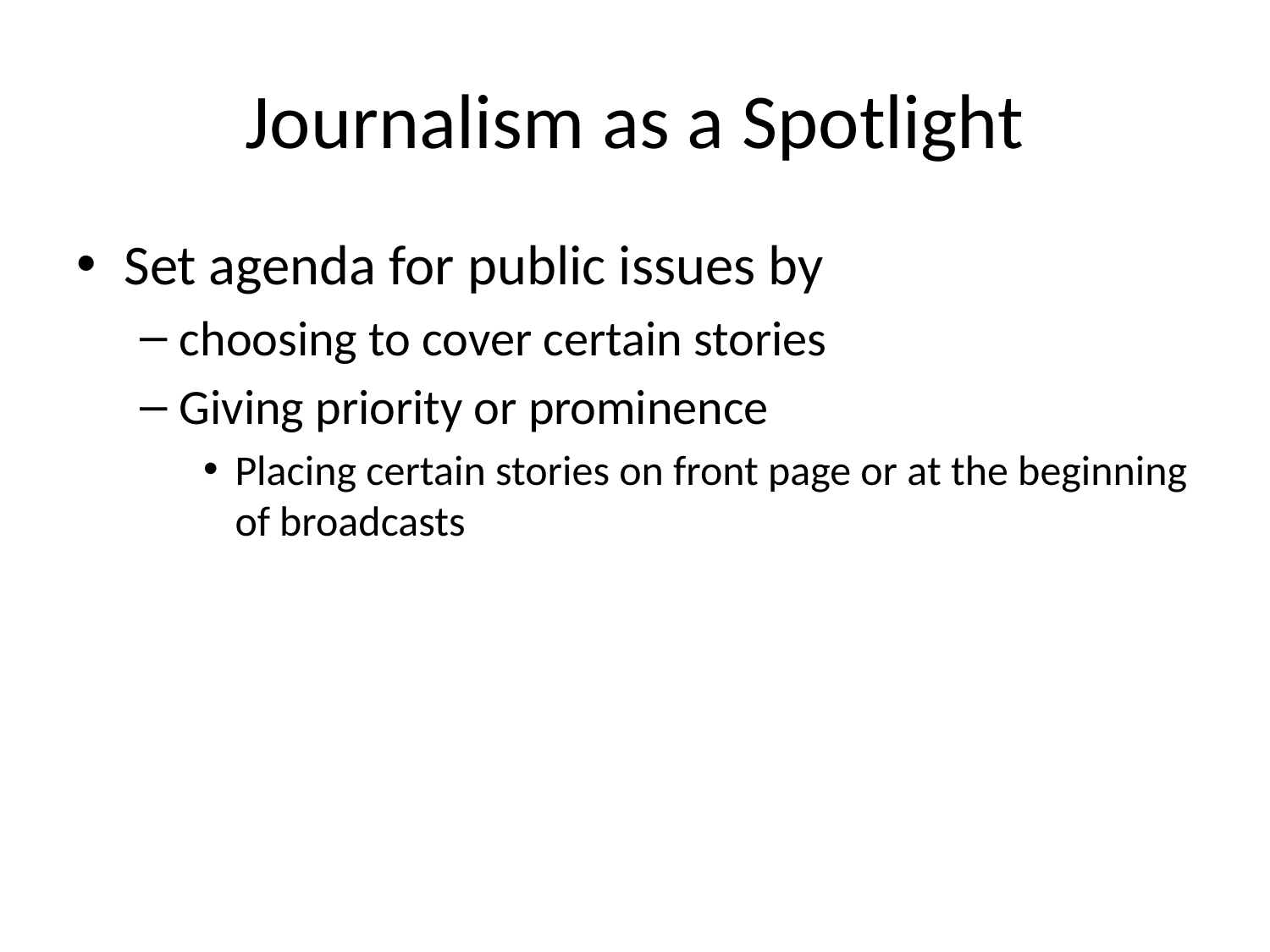

# Journalism as a Spotlight
Set agenda for public issues by
choosing to cover certain stories
Giving priority or prominence
Placing certain stories on front page or at the beginning of broadcasts